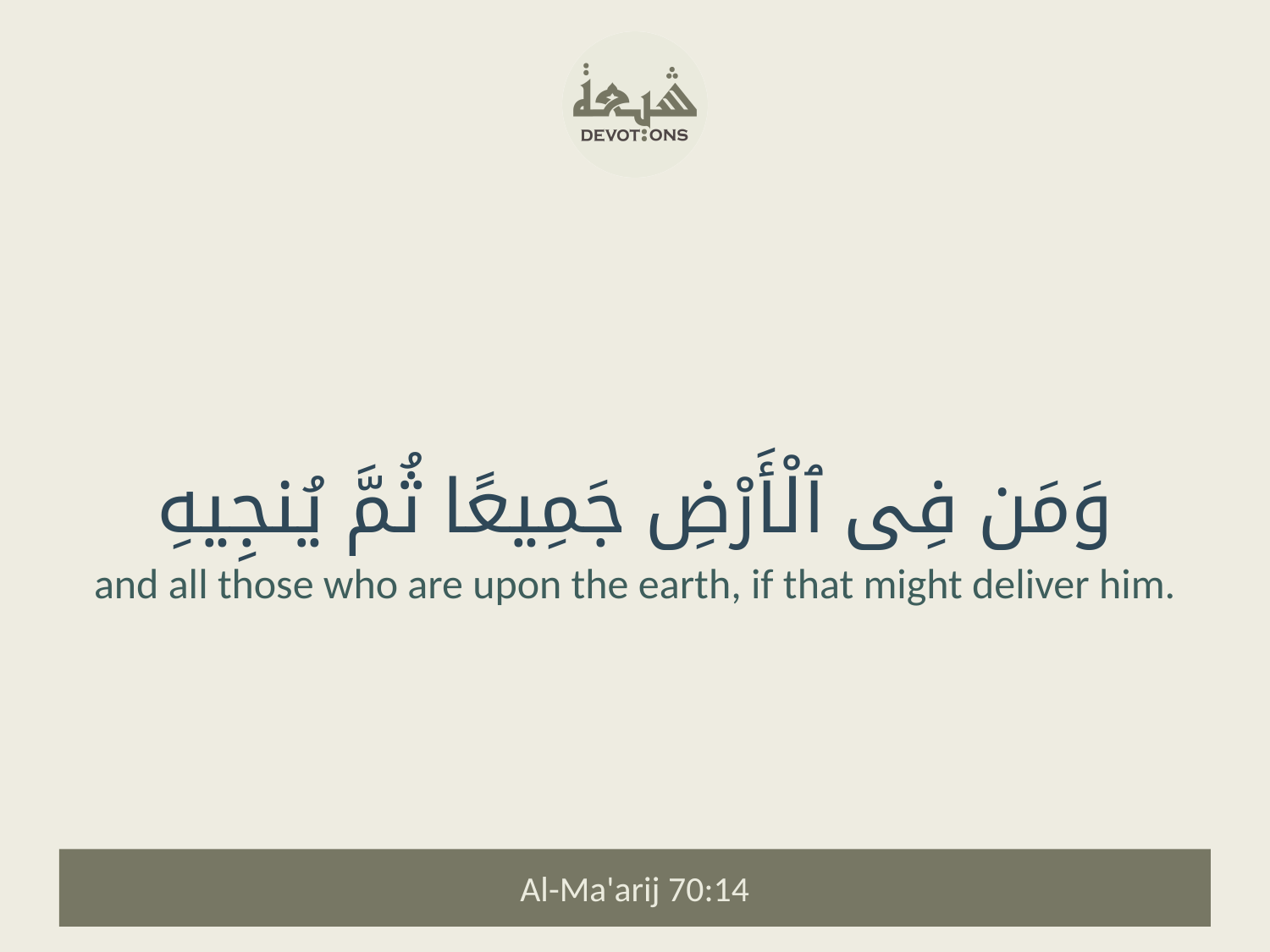

وَمَن فِى ٱلْأَرْضِ جَمِيعًا ثُمَّ يُنجِيهِ
and all those who are upon the earth, if that might deliver him.
Al-Ma'arij 70:14